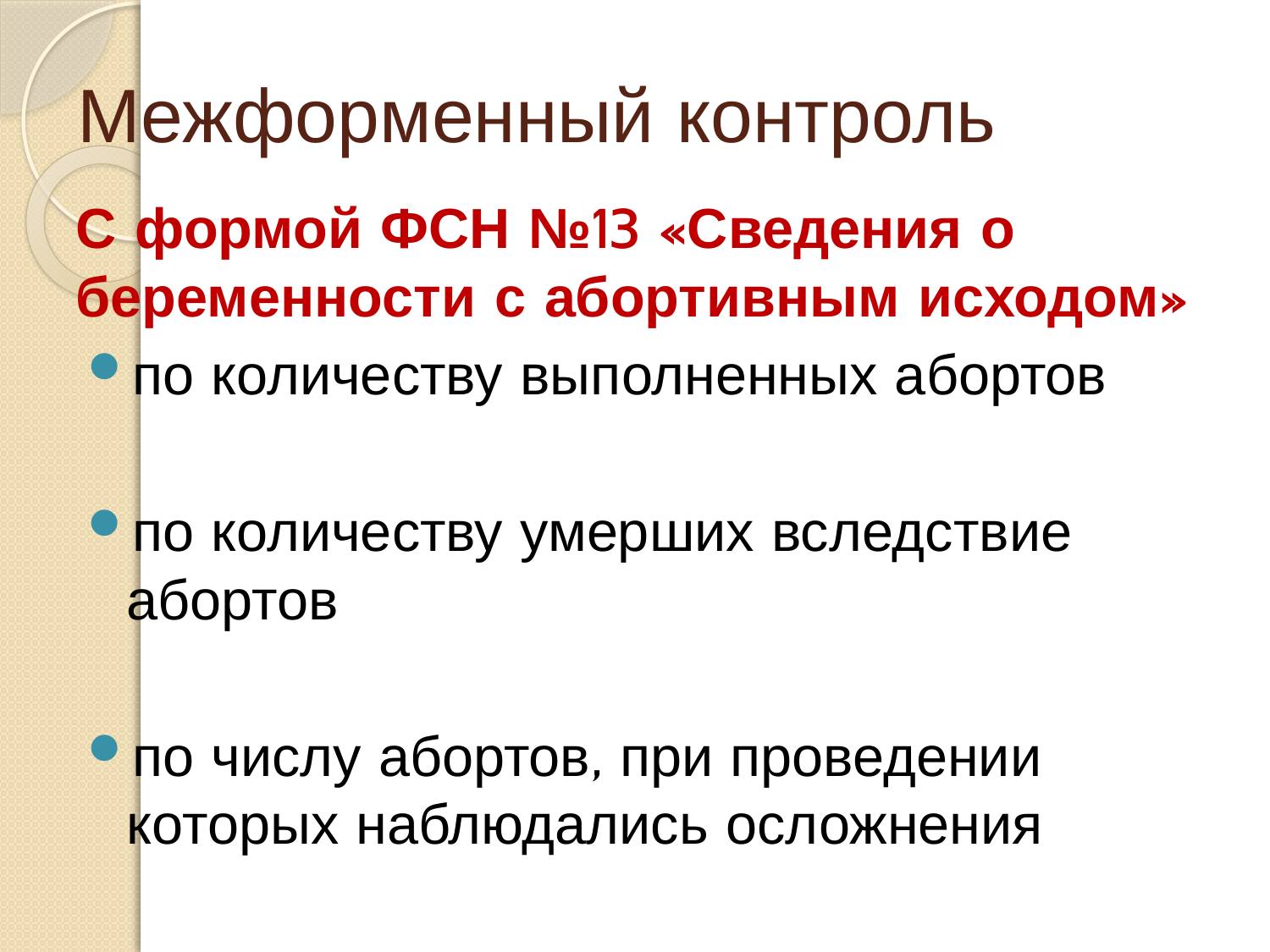

# Межформенный контроль
С формой ФСН №13 «Сведения о беременности с абортивным исходом»
по количеству выполненных абортов

по количеству умерших вследствие абортов

по числу абортов, при проведении которых наблюдались осложнения